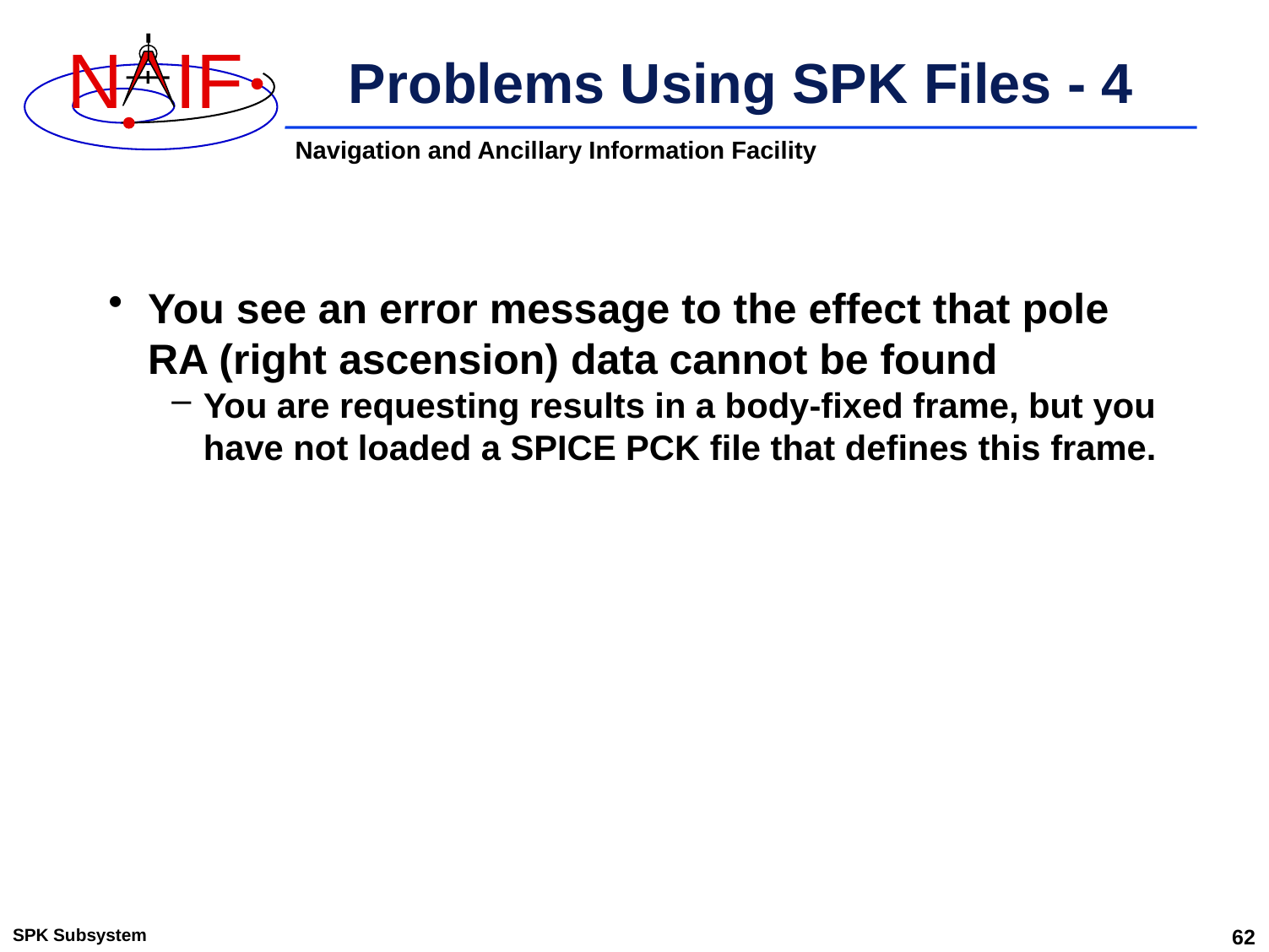

# Problems Using SPK Files - 4
You see an error message to the effect that pole RA (right ascension) data cannot be found
You are requesting results in a body-fixed frame, but you have not loaded a SPICE PCK file that defines this frame.

SPK Subsystem
62